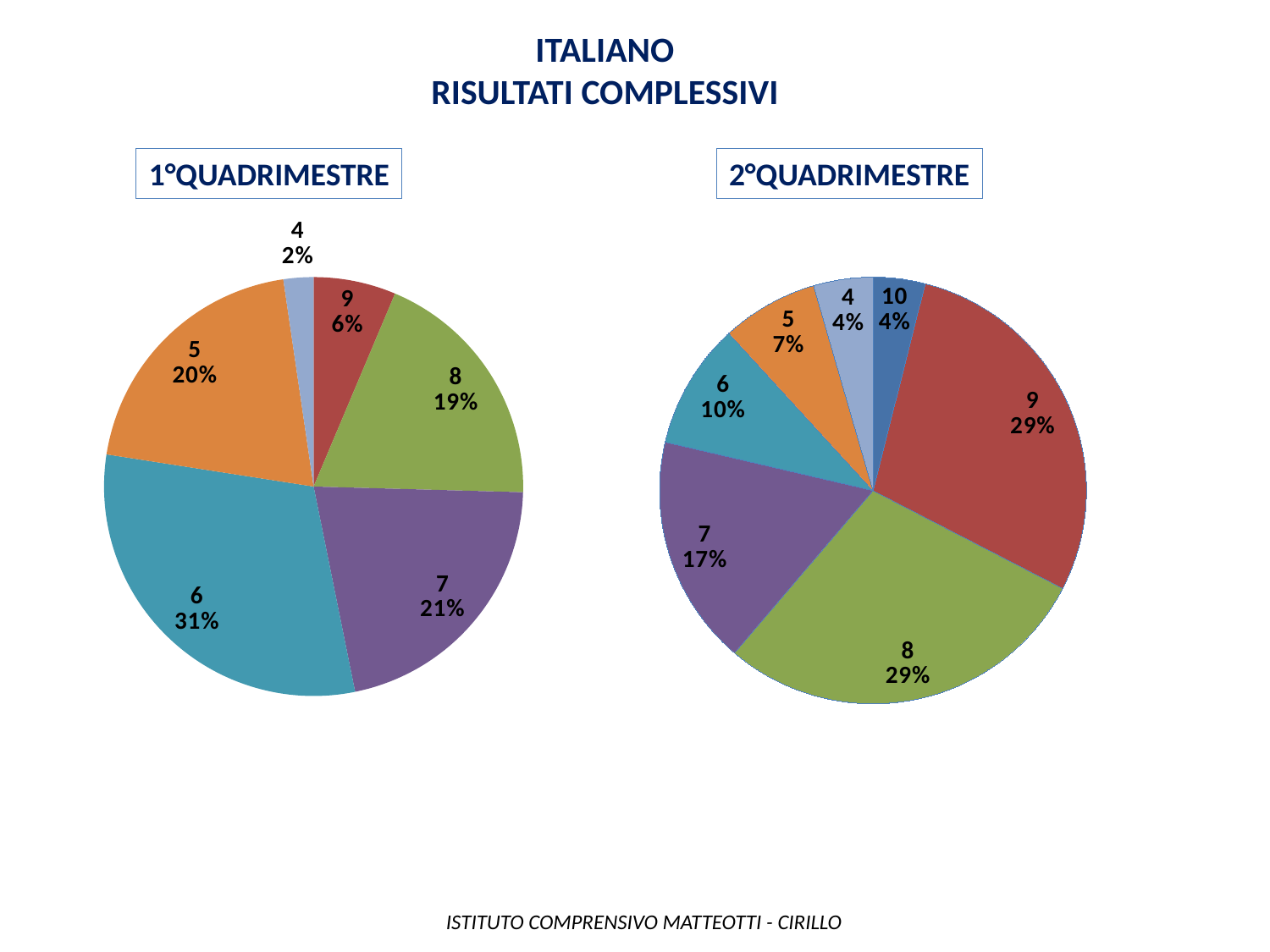

ITALIANO
Risultati complessivi

1°quadrimestre
2°quadrimestre

### Chart

| Category | IIIA |
|---|---|
| 10 | 0.0 |
| 9 | 11.0 |
| 8 | 33.0 |
| 7 | 37.0 |
| 6 | 53.0 |
| 5 | 35.0 |
| 4 | 4.0 |

### Chart

| Category | IIIA |
|---|---|
| 10 | 7.0 |
| 9 | 51.0 |
| 8 | 51.0 |
| 7 | 31.0 |
| 6 | 17.0 |
| 5 | 13.0 |
| 4 | 8.0 |
 ISTITUTO COMPRENSIVO MATTEOTTI - CIRILLO